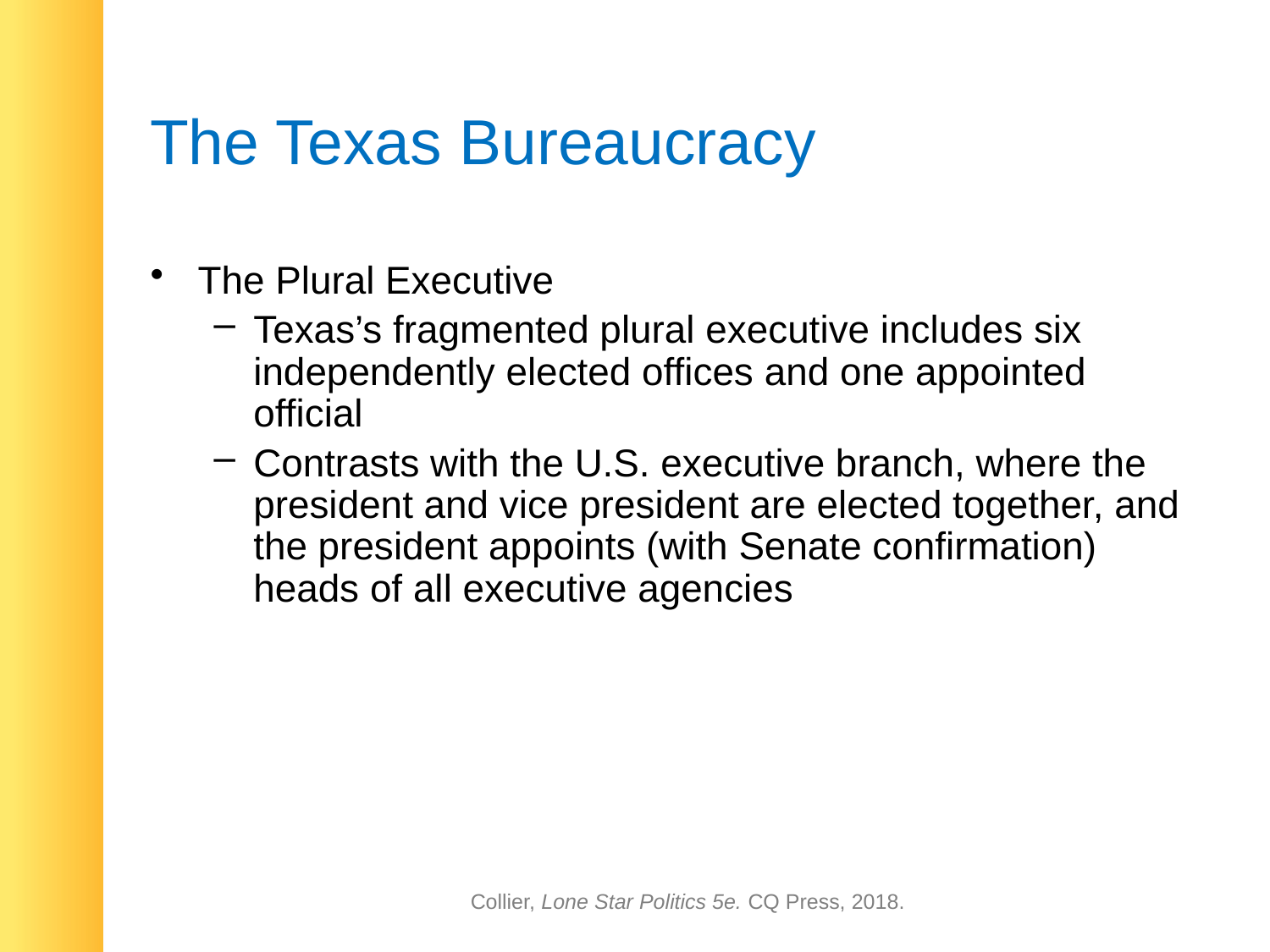

# The Texas Bureaucracy
The Plural Executive
Texas’s fragmented plural executive includes six independently elected offices and one appointed official
Contrasts with the U.S. executive branch, where the president and vice president are elected together, and the president appoints (with Senate confirmation) heads of all executive agencies
Collier, Lone Star Politics 5e. CQ Press, 2018.